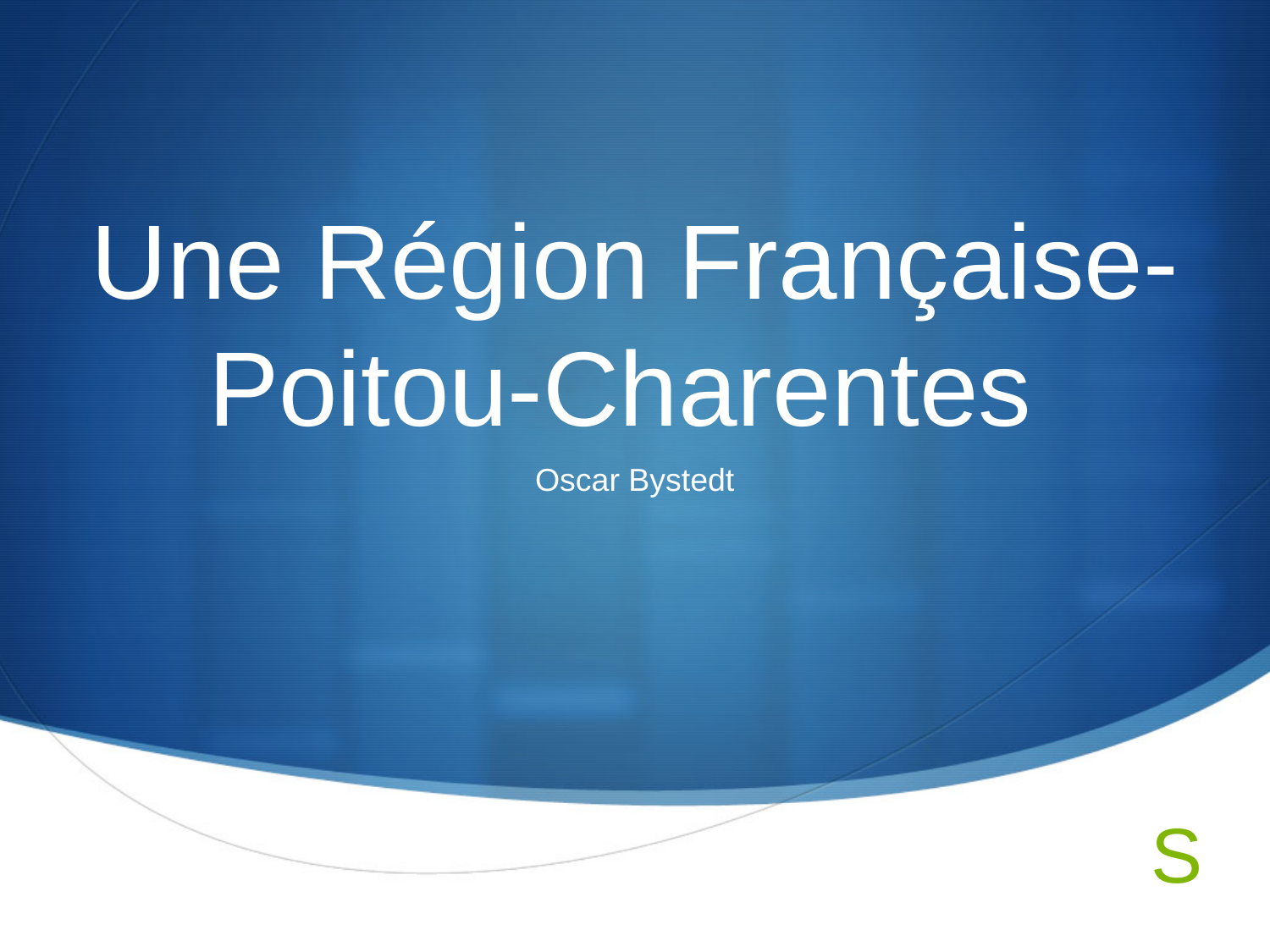

# Une Région Française- Poitou-Charentes
Oscar Bystedt